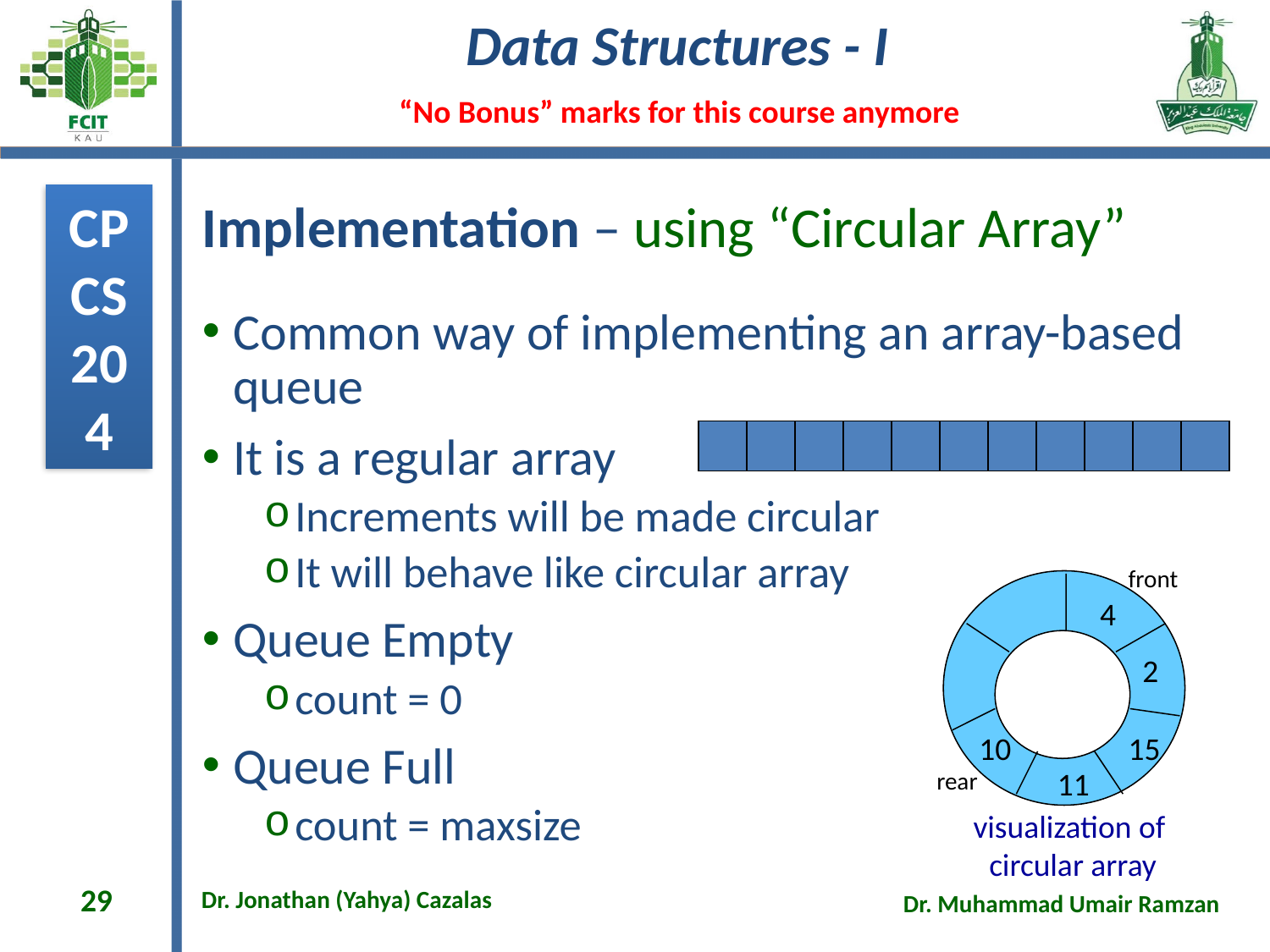

# Implementation – using “Circular Array”
Common way of implementing an array-based queue
It is a regular array
Increments will be made circular
It will behave like circular array
Queue Empty
count = 0
Queue Full
count = maxsize

front

4
2

10
15
11
rear
visualization of
circular array
29